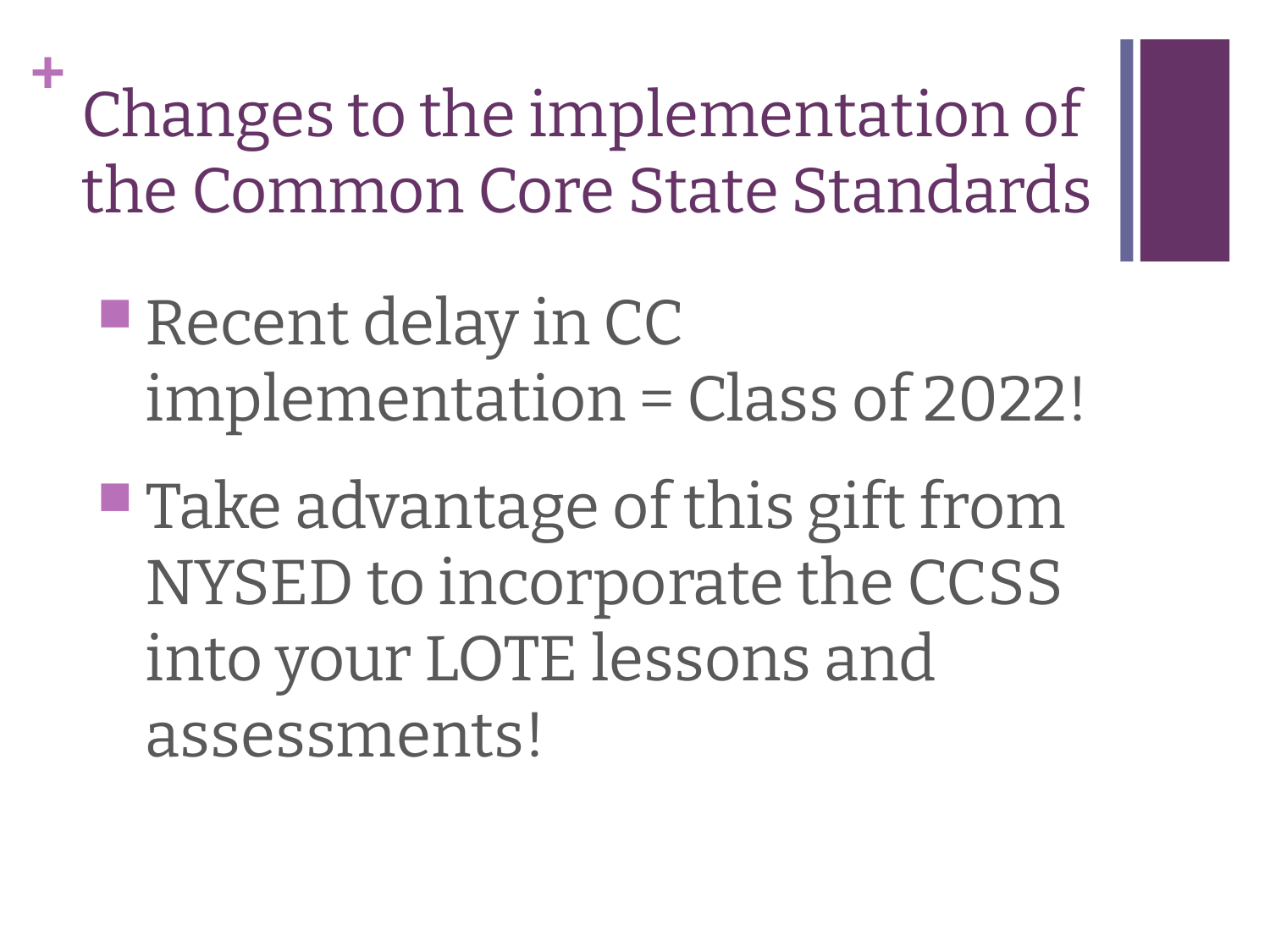

# Changes to the implementation of the Common Core State Standards
Recent delay in CC implementation = Class of 2022!
Take advantage of this gift from NYSED to incorporate the CCSS into your LOTE lessons and assessments!